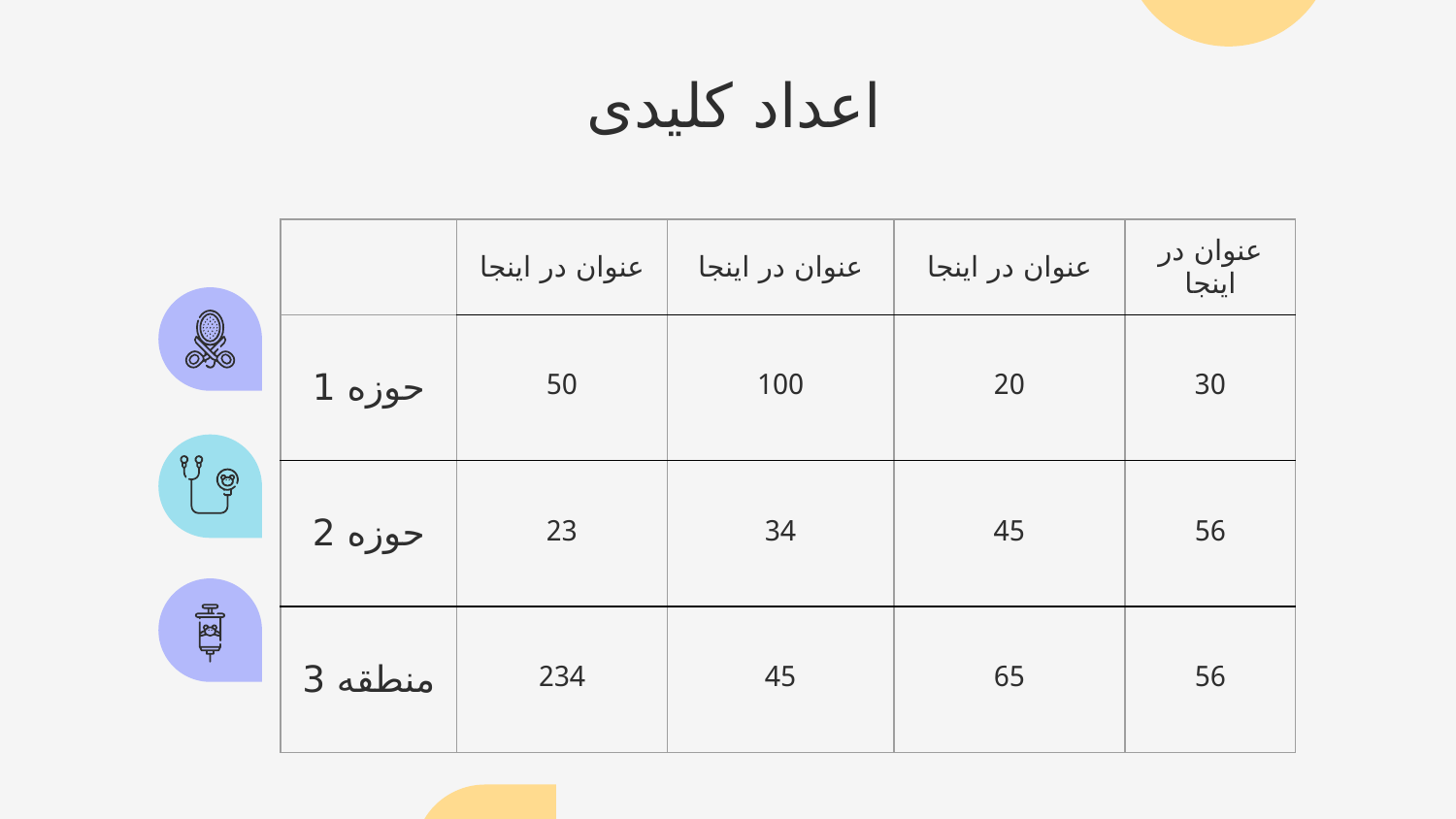

# اعداد کلیدی
|  | عنوان در اینجا | عنوان در اینجا | عنوان در اینجا | عنوان در اینجا |
| --- | --- | --- | --- | --- |
| حوزه 1 | 50 | 100 | 20 | 30 |
| حوزه 2 | 23 | 34 | 45 | 56 |
| منطقه 3 | 234 | 45 | 65 | 56 |